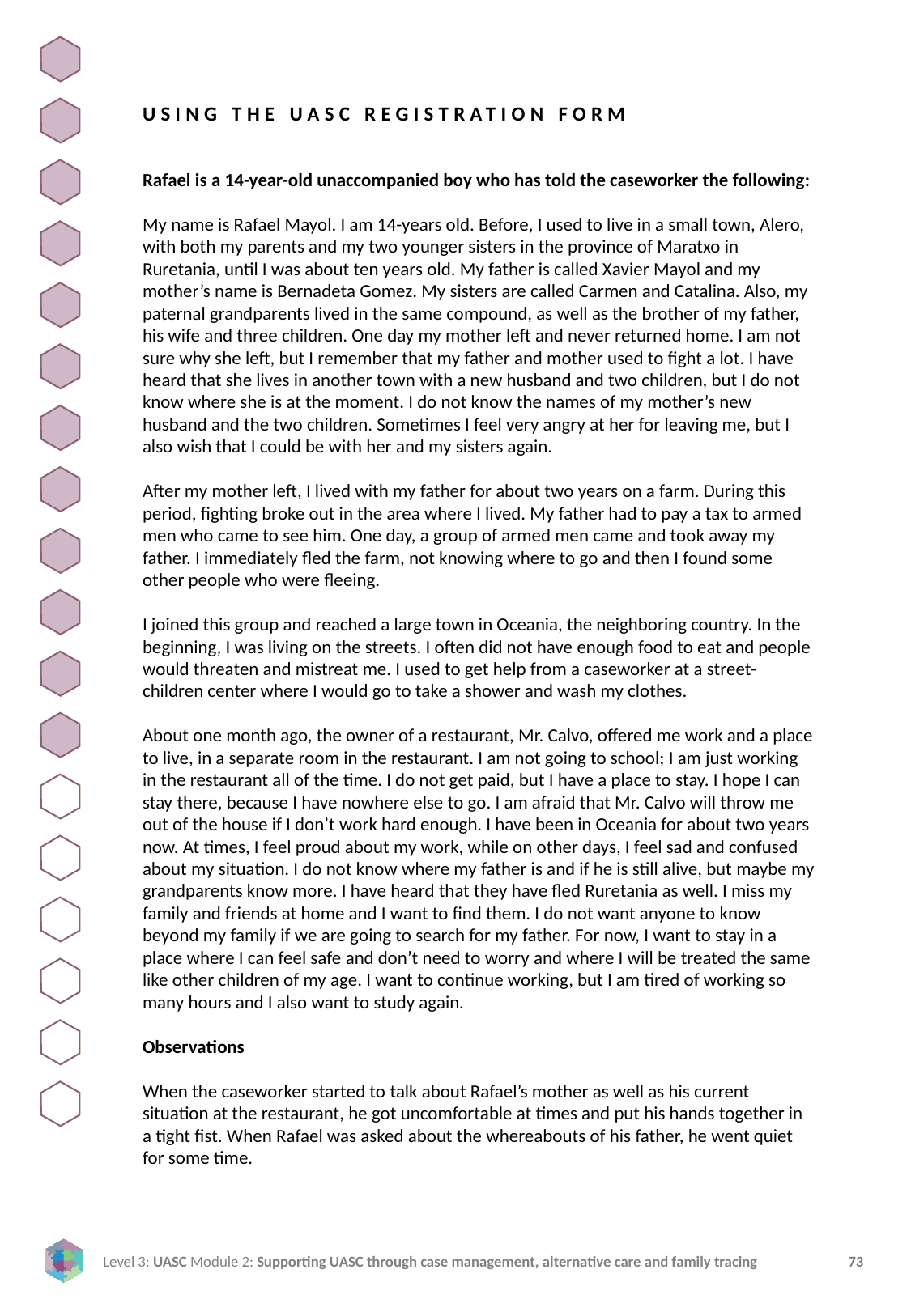

USING THE UASC REGISTRATION FORM

Rafael is a 14-year-old unaccompanied boy who has told the caseworker the following:

My name is Rafael Mayol. I am 14-years old. Before, I used to live in a small town, Alero, with both my parents and my two younger sisters in the province of Maratxo in Ruretania, until I was about ten years old. My father is called Xavier Mayol and my mother’s name is Bernadeta Gomez. My sisters are called Carmen and Catalina. Also, my paternal grandparents lived in the same compound, as well as the brother of my father, his wife and three children. One day my mother left and never returned home. I am not sure why she left, but I remember that my father and mother used to fight a lot. I have heard that she lives in another town with a new husband and two children, but I do not know where she is at the moment. I do not know the names of my mother’s new husband and the two children. Sometimes I feel very angry at her for leaving me, but I also wish that I could be with her and my sisters again.

After my mother left, I lived with my father for about two years on a farm. During this period, fighting broke out in the area where I lived. My father had to pay a tax to armed men who came to see him. One day, a group of armed men came and took away my father. I immediately fled the farm, not knowing where to go and then I found some other people who were fleeing.

I joined this group and reached a large town in Oceania, the neighboring country. In the beginning, I was living on the streets. I often did not have enough food to eat and people would threaten and mistreat me. I used to get help from a caseworker at a street-children center where I would go to take a shower and wash my clothes.

About one month ago, the owner of a restaurant, Mr. Calvo, offered me work and a place to live, in a separate room in the restaurant. I am not going to school; I am just working in the restaurant all of the time. I do not get paid, but I have a place to stay. I hope I can stay there, because I have nowhere else to go. I am afraid that Mr. Calvo will throw me out of the house if I don’t work hard enough. I have been in Oceania for about two years now. At times, I feel proud about my work, while on other days, I feel sad and confused about my situation. I do not know where my father is and if he is still alive, but maybe my grandparents know more. I have heard that they have fled Ruretania as well. I miss my family and friends at home and I want to find them. I do not want anyone to know beyond my family if we are going to search for my father. For now, I want to stay in a place where I can feel safe and don’t need to worry and where I will be treated the same like other children of my age. I want to continue working, but I am tired of working so many hours and I also want to study again.

Observations

When the caseworker started to talk about Rafael’s mother as well as his current situation at the restaurant, he got uncomfortable at times and put his hands together in a tight fist. When Rafael was asked about the whereabouts of his father, he went quiet for some time.